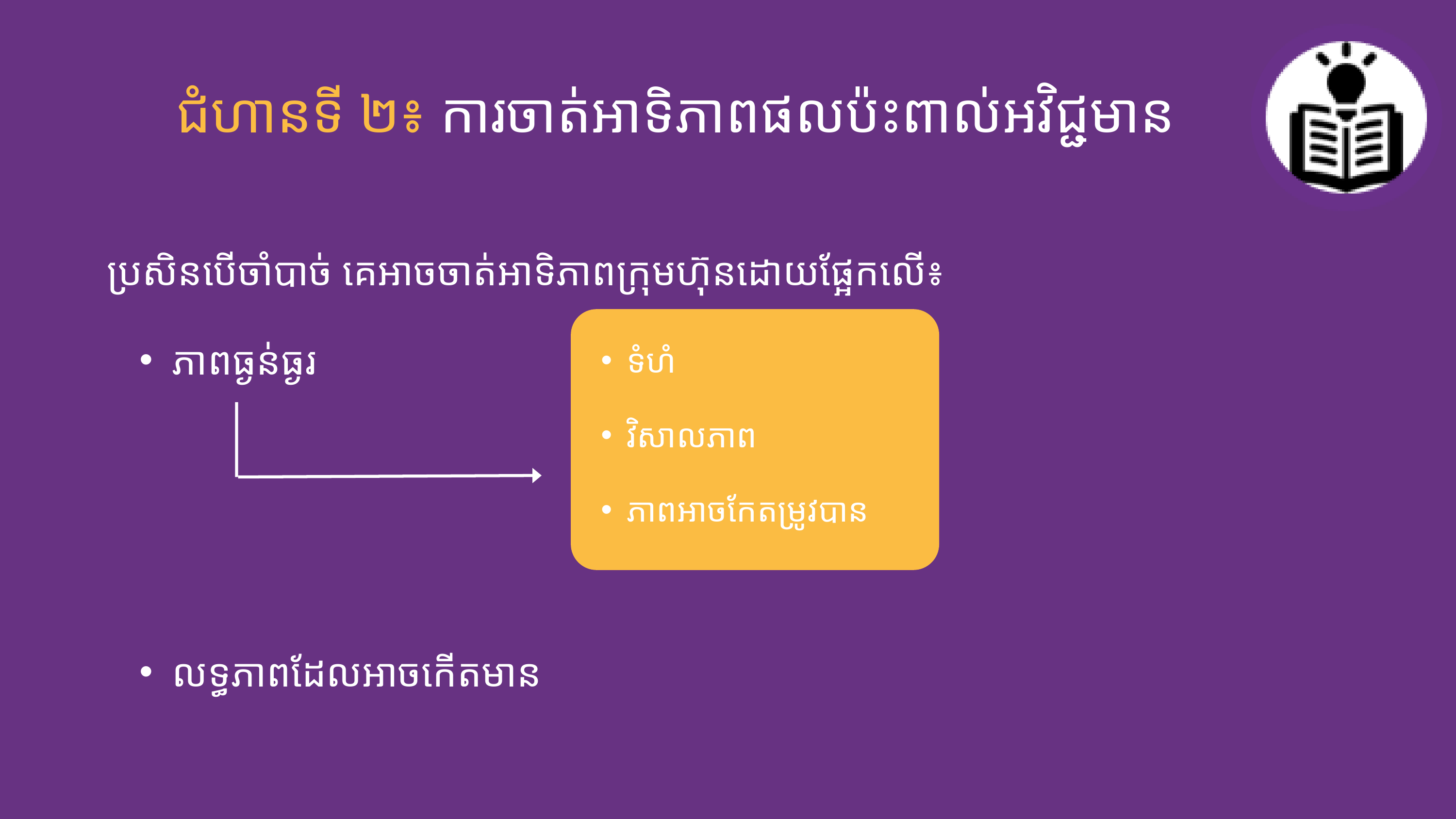

ជំហាន​ទី ២៖ ការ​ចាត់អាទិភាពផលប៉ះពាល់​អវិជ្ជមាន
ទំហំ
វិសាលភាព
ភាពអាចកែតម្រូវបាន

ប្រសិនបើចាំបាច់ គេអាចចាត់អាទិភាពក្រុមហ៊ុនដោយផ្អែកលើ៖ ​

ភាពធ្ងន់ធ្ងរ

លទ្ធភាពដែលអាចកើតមាន